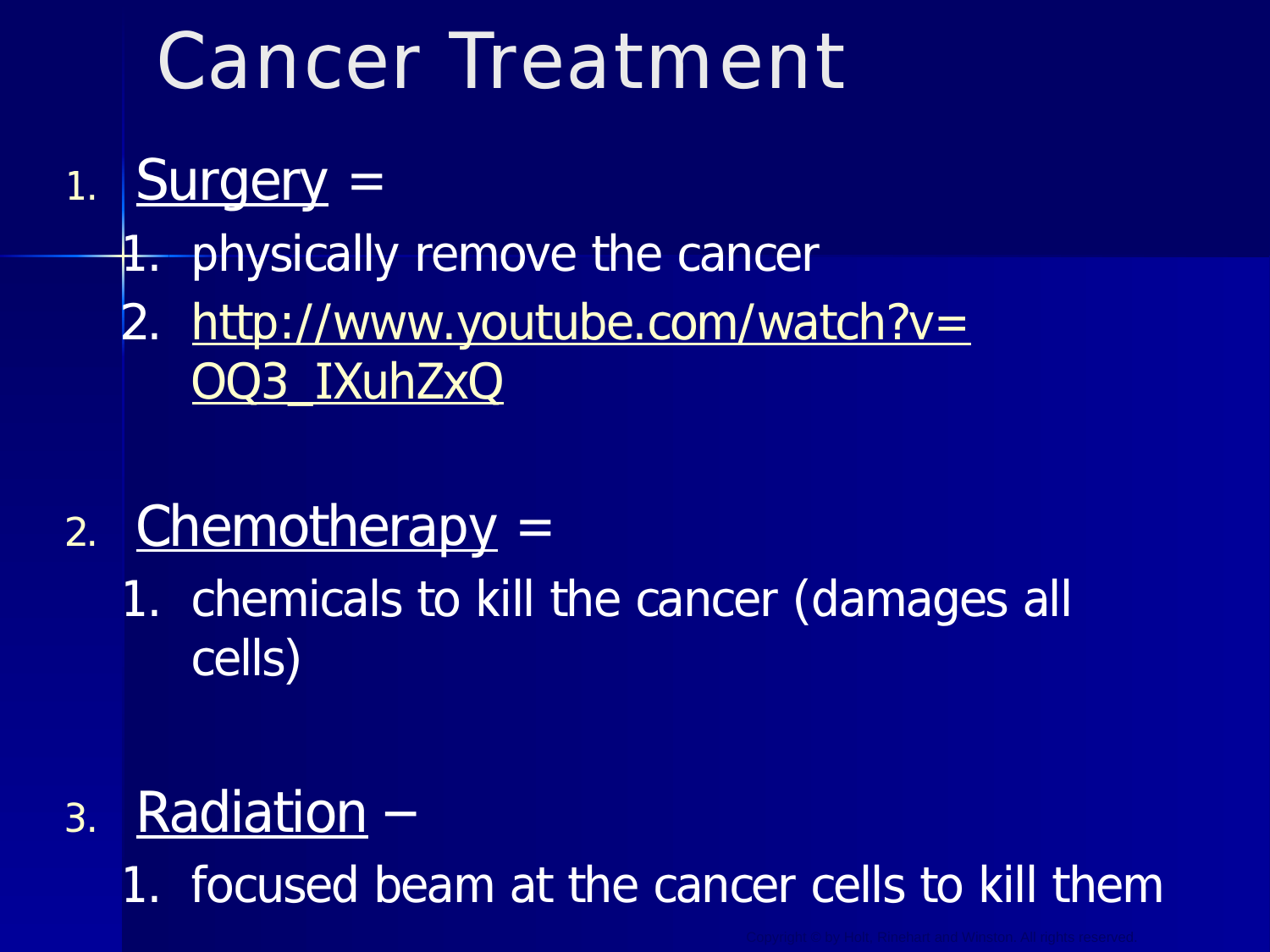

# Cancer Treatment
Surgery =
physically remove the cancer
http://www.youtube.com/watch?v=OQ3_IXuhZxQ

Chemotherapy =
chemicals to kill the cancer (damages all cells)

Radiation –
focused beam at the cancer cells to kill them